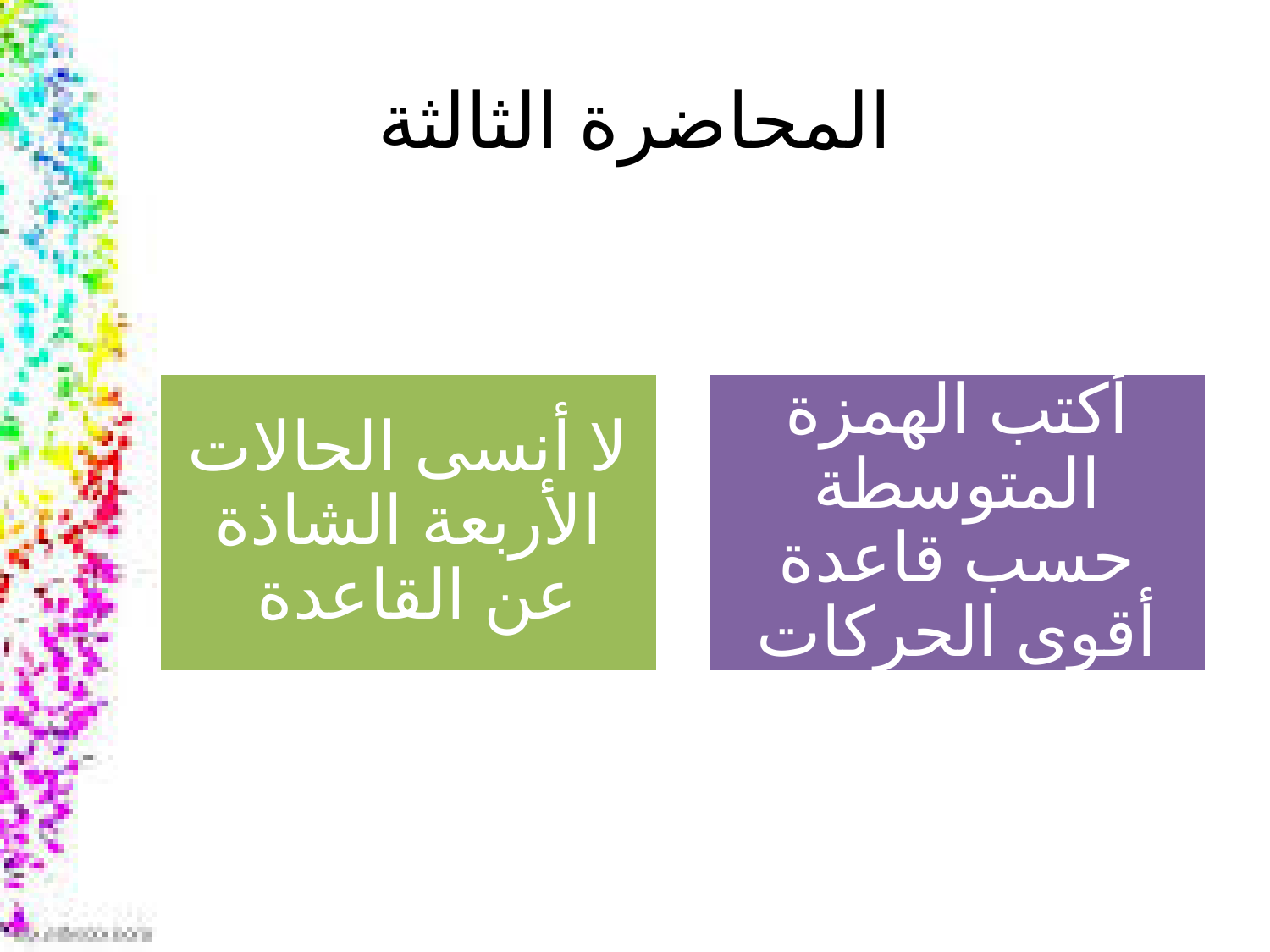

# المحاضرة الثالثة
لا أنسى الحالات الأربعة الشاذة عن القاعدة
أكتب الهمزة المتوسطة حسب قاعدة أقوى الحركات